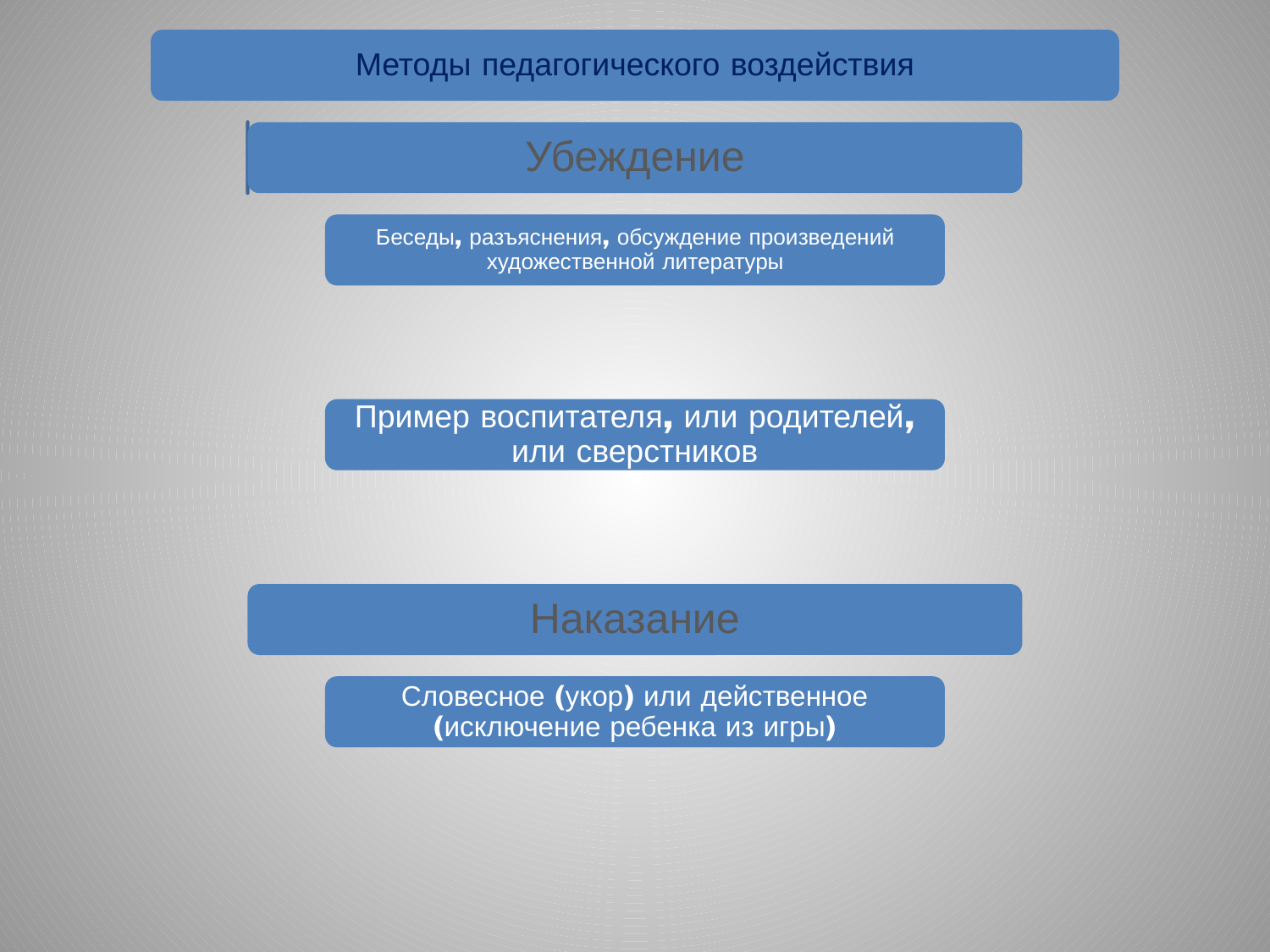

Методы педагогического воздействия
Убеждение
Беседы, разъяснения, обсуждение произведений художественной литературы
Пример воспитателя, или родителей, или сверстников
Наказание
Словесное (укор) или действенное (исключение ребенка из игры)